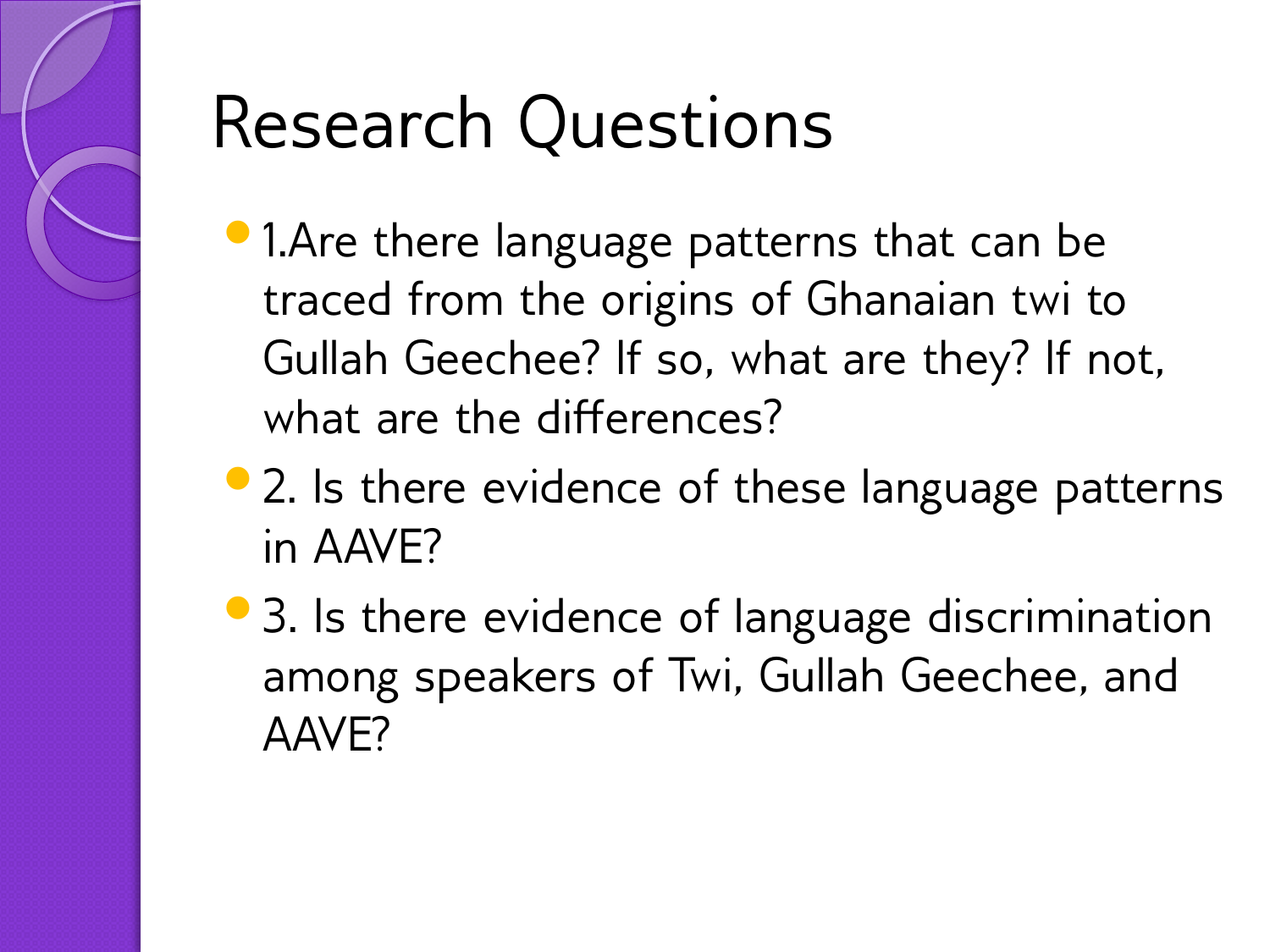

# Research Questions
1.Are there language patterns that can be traced from the origins of Ghanaian twi to Gullah Geechee? If so, what are they? If not, what are the differences?
2. Is there evidence of these language patterns in AAVE?
3. Is there evidence of language discrimination among speakers of Twi, Gullah Geechee, and AAVE?